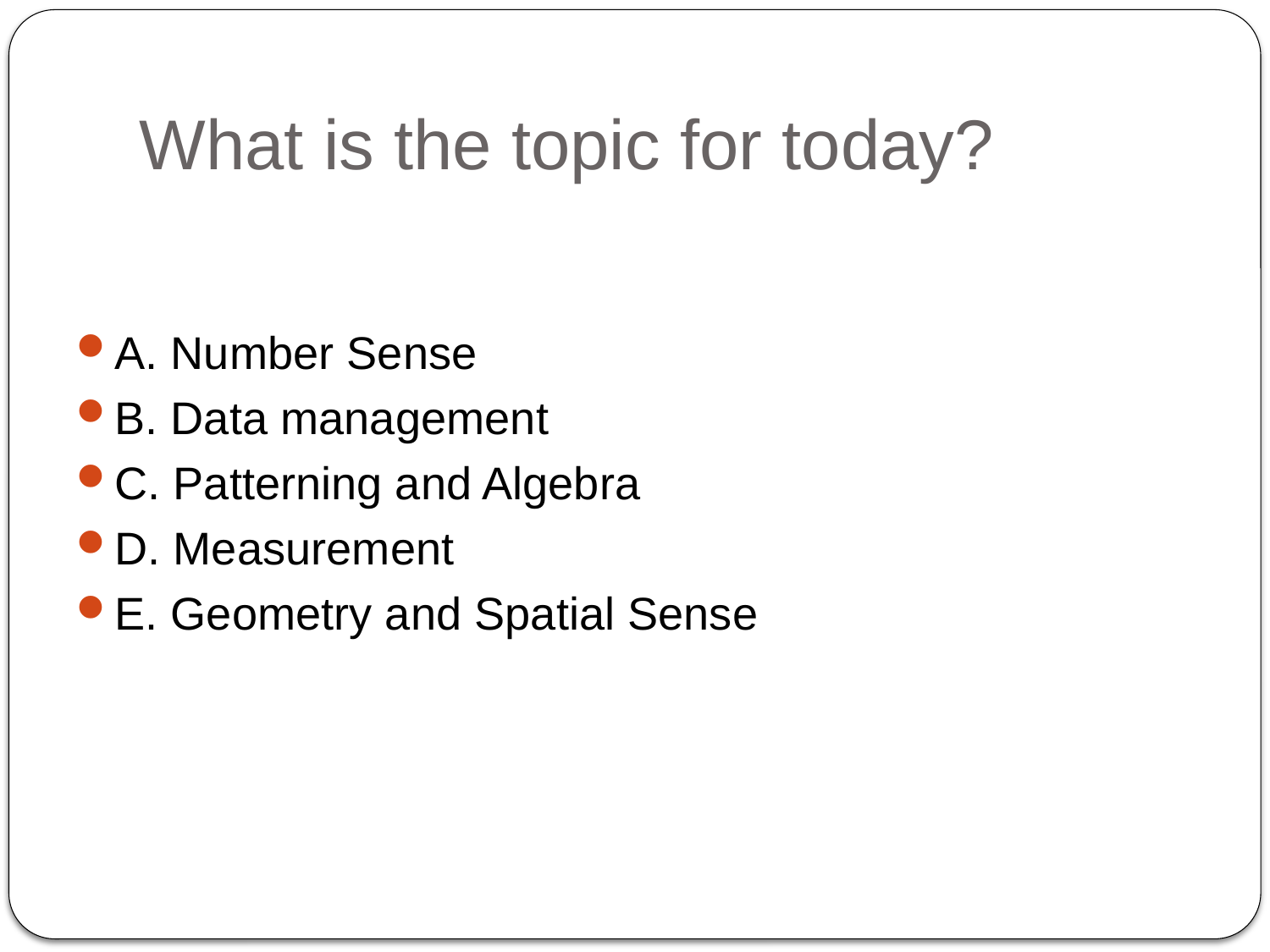

# What is the topic for today?
A. Number Sense
B. Data management
C. Patterning and Algebra
D. Measurement
E. Geometry and Spatial Sense